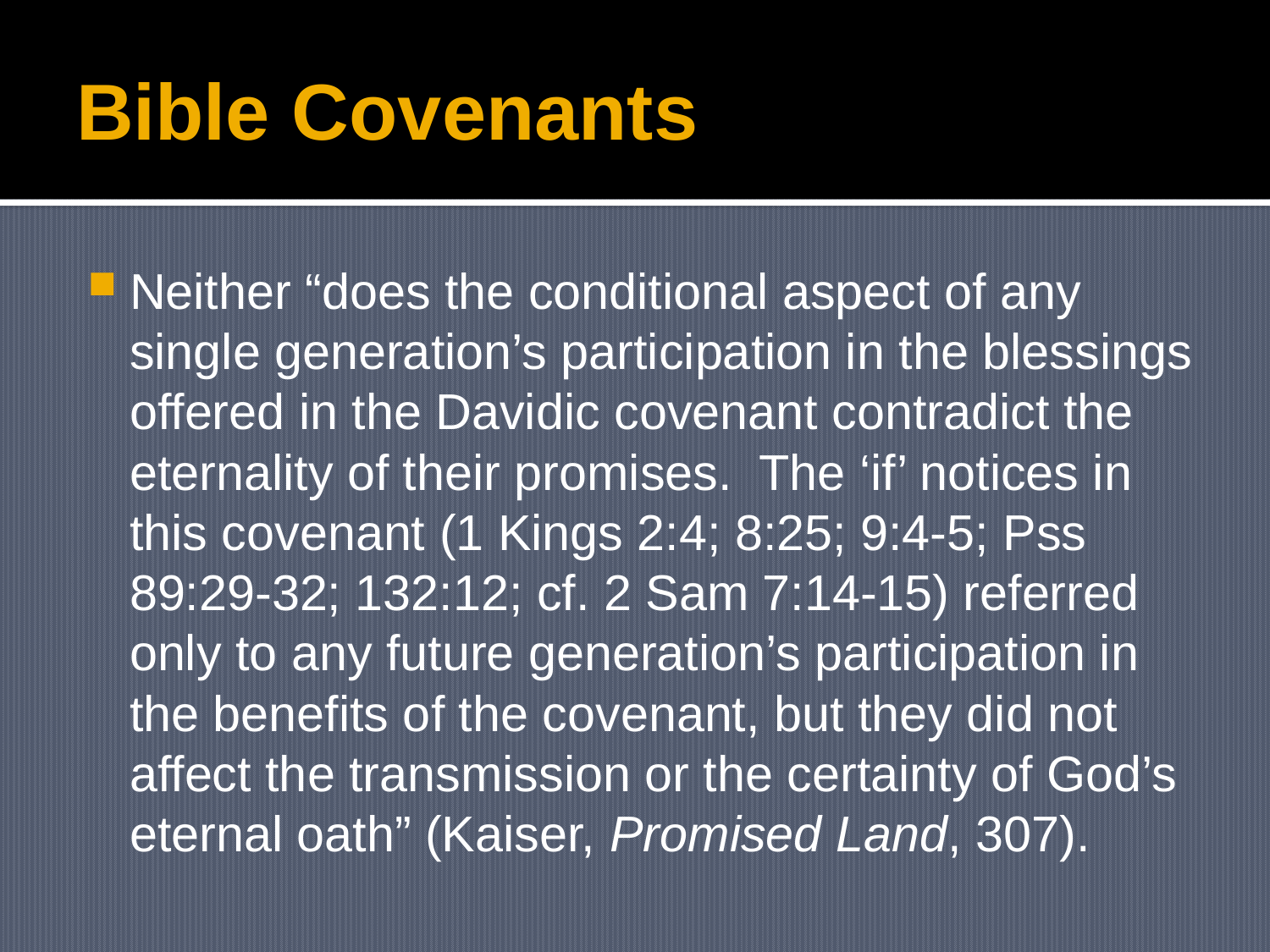

# Bible Covenants
Neither “does the conditional aspect of any single generation’s participation in the blessings offered in the Davidic covenant contradict the eternality of their promises.  The ‘if’ notices in this covenant (1 Kings 2:4; 8:25; 9:4-5; Pss 89:29-32; 132:12; cf. 2 Sam 7:14-15) referred only to any future generation’s participation in the benefits of the covenant, but they did not affect the transmission or the certainty of God’s eternal oath” (Kaiser, Promised Land, 307).